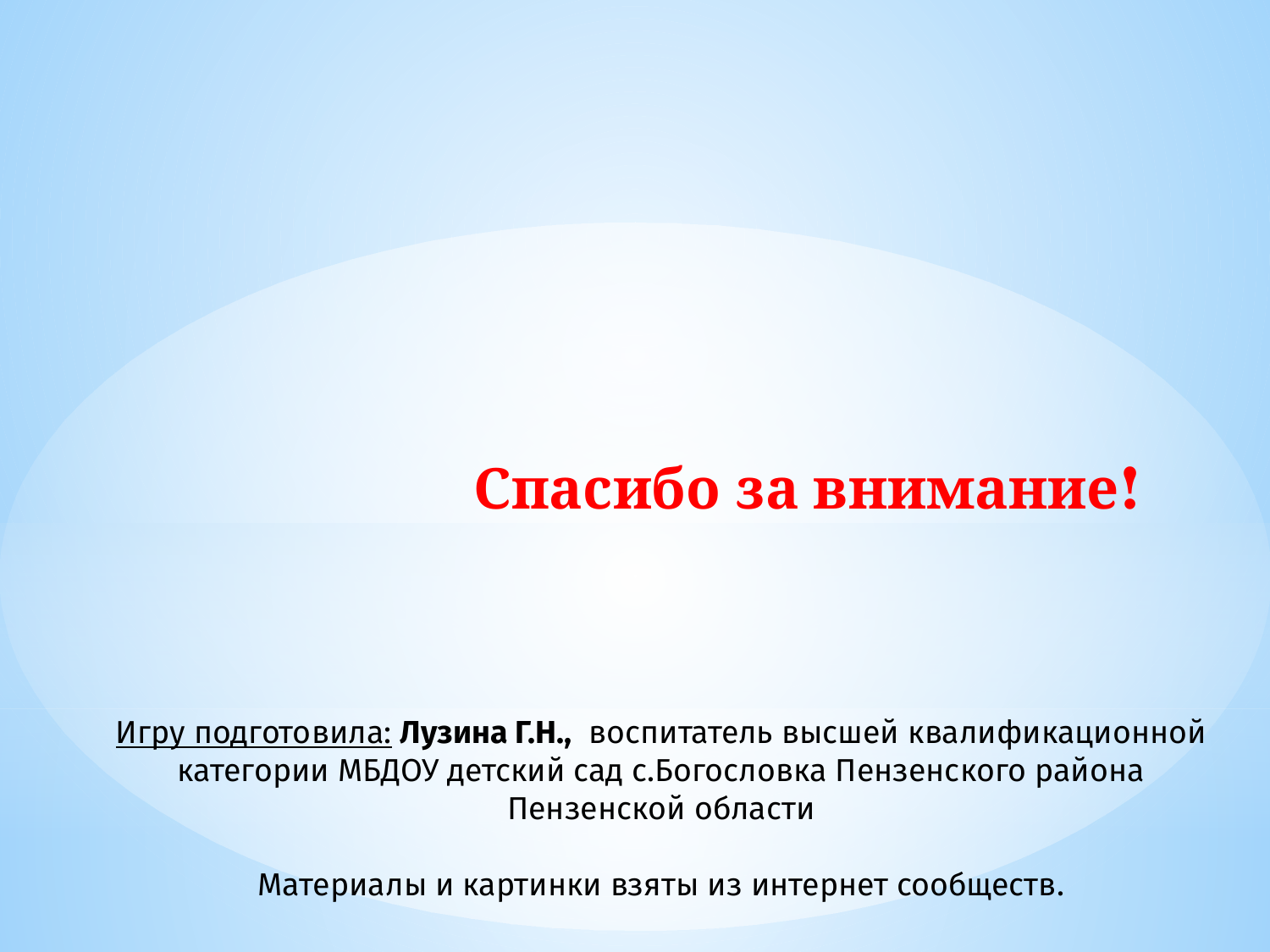

# Спасибо за внимание!
Игру подготовила: Лузина Г.Н.,  воспитатель высшей квалификационной категории МБДОУ детский сад с.Богословка Пензенского района Пензенской области

Материалы и картинки взяты из интернет сообществ.